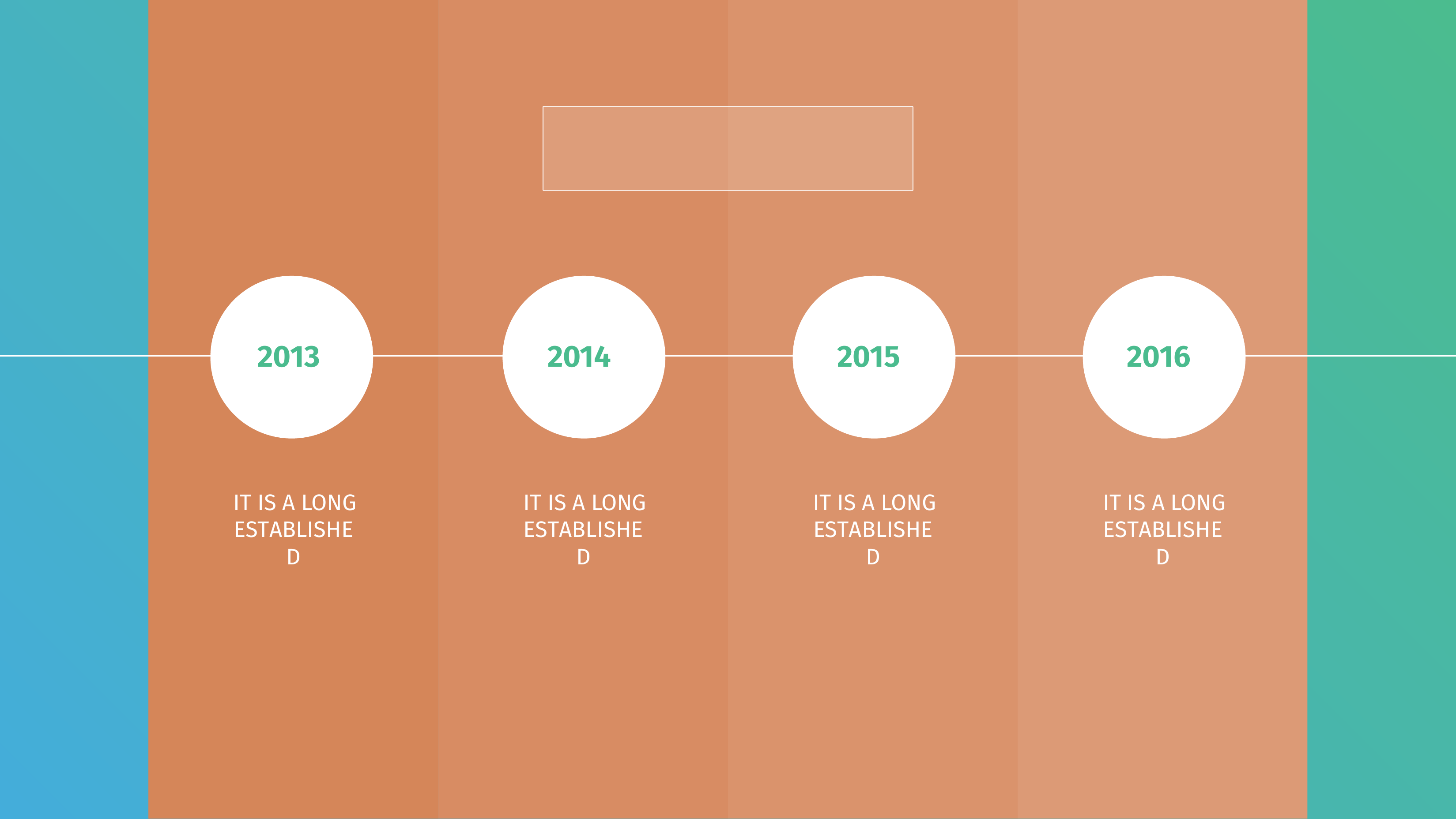

2013
2014
2015
2016

IT IS A LONG ESTABLISHED
IT IS A LONG ESTABLISHED
IT IS A LONG ESTABLISHED
IT IS A LONG ESTABLISHED